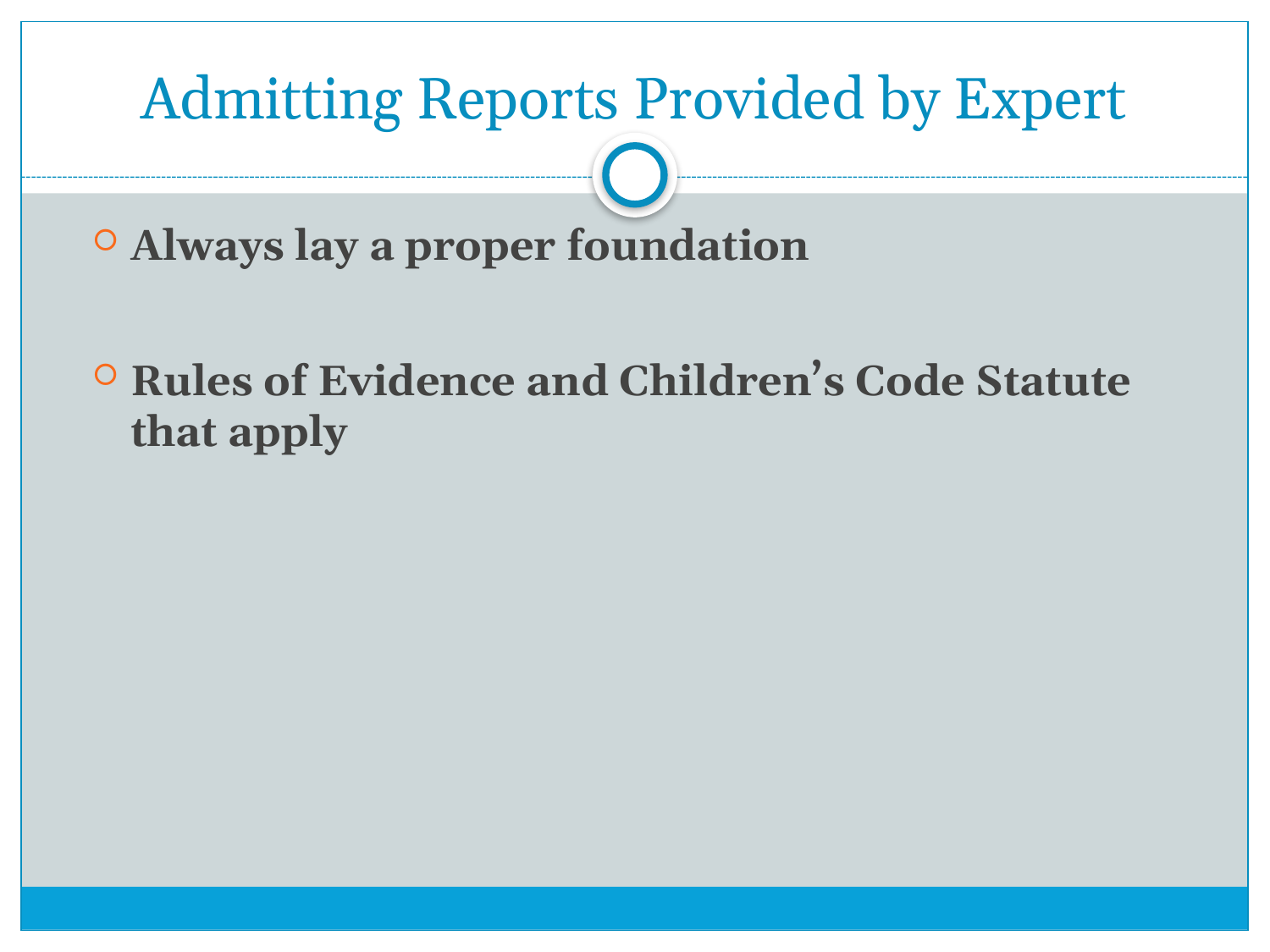

# Admitting Reports Provided by Expert
Always lay a proper foundation

Rules of Evidence and Children’s Code Statute that apply